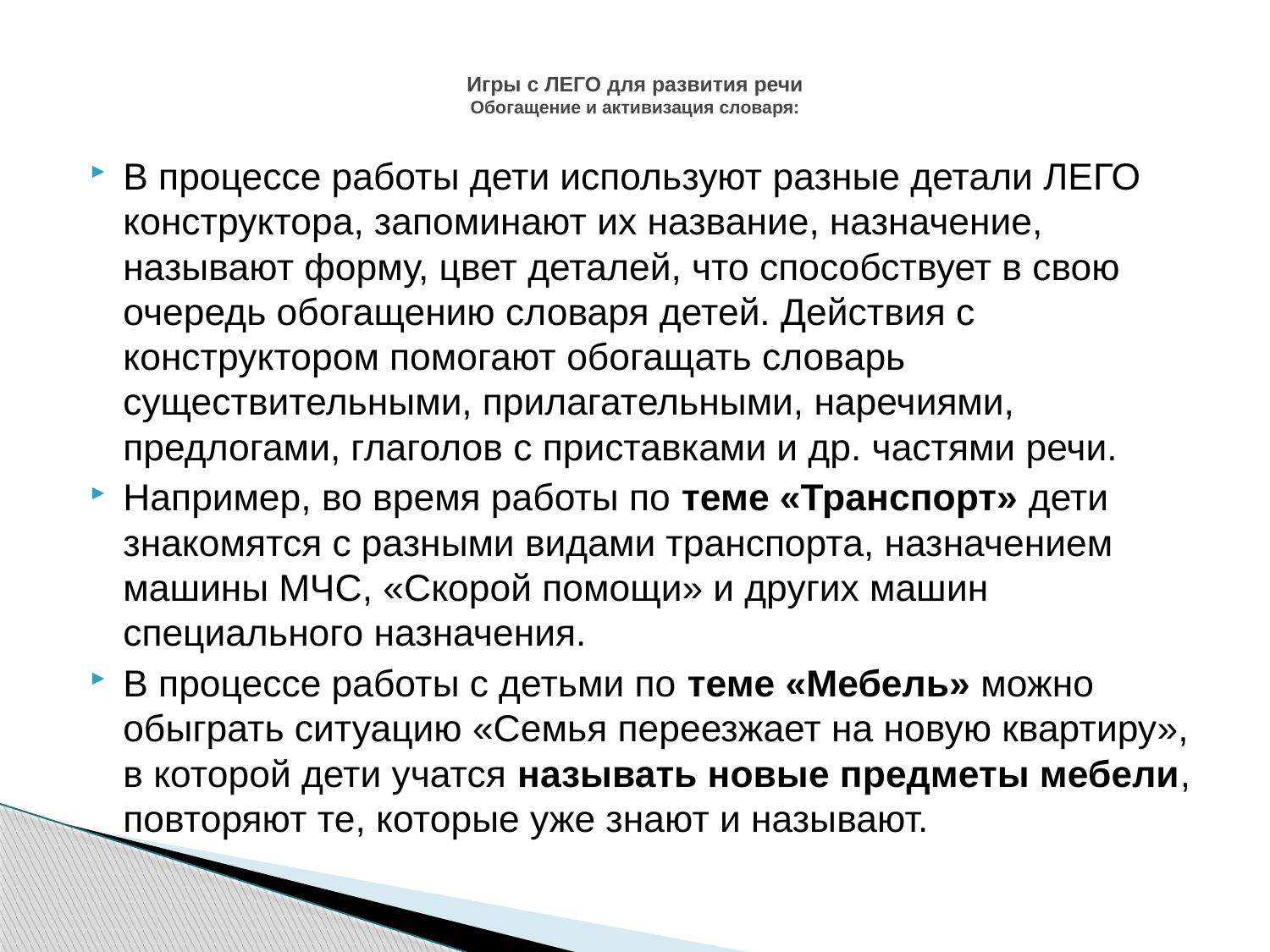

# Игры с ЛЕГО для развития речи Обогащение и активизация словаря:
В процессе работы дети используют разные детали ЛЕГО конструктора, запоминают их название, назначение, называют форму, цвет деталей, что способствует в свою очередь обогащению словаря детей. Действия с конструктором помогают обогащать словарь существительными, прилагательными, наречиями, предлогами, глаголов с приставками и др. частями речи.
Например, во время работы по теме «Транспорт» дети знакомятся с разными видами транспорта, назначением машины МЧС, «Скорой помощи» и других машин специального назначения.
В процессе работы с детьми по теме «Мебель» можно обыграть ситуацию «Семья переезжает на новую квартиру», в которой дети учатся называть новые предметы мебели, повторяют те, которые уже знают и называют.